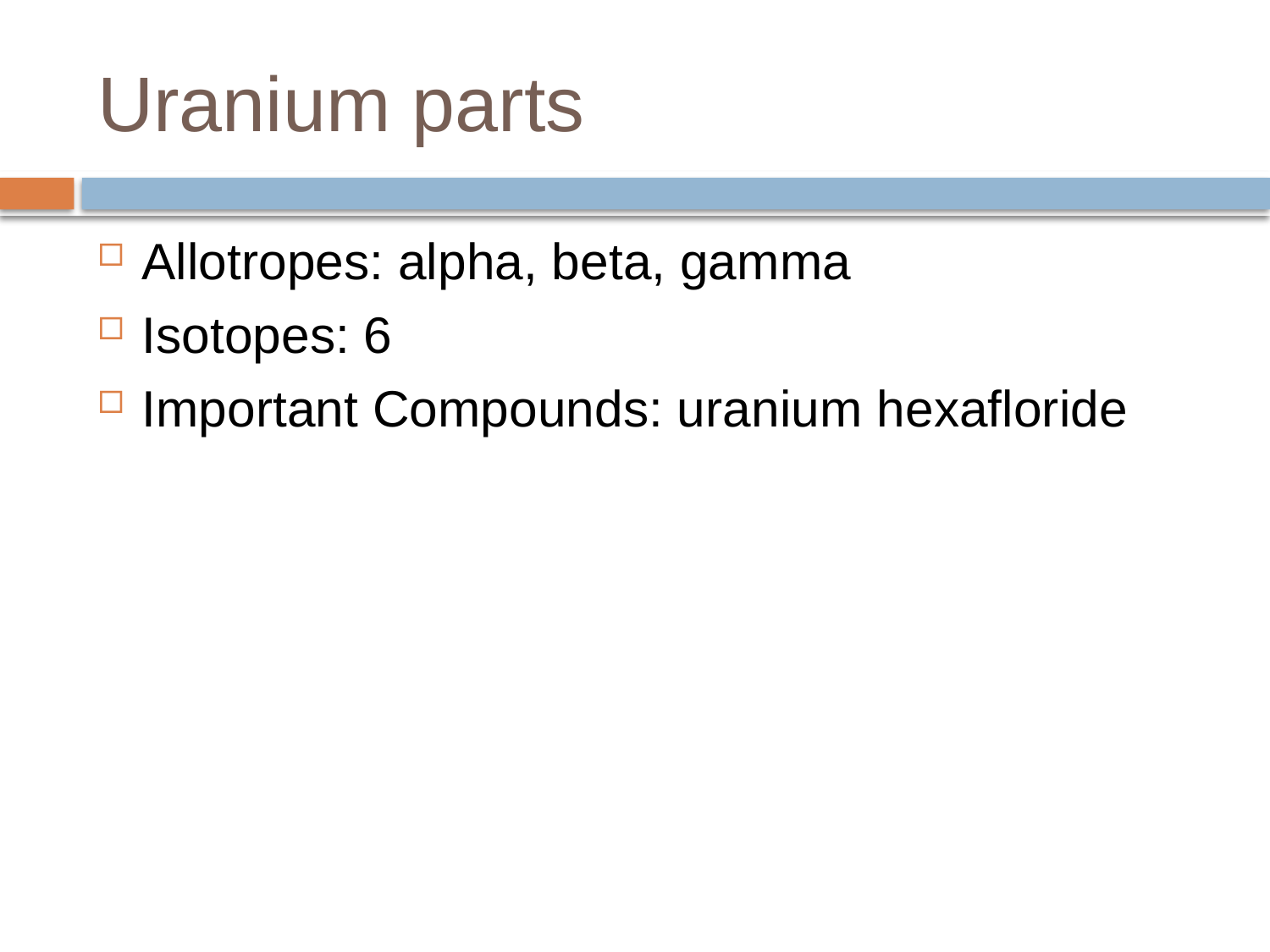

# Uranium parts
Allotropes: alpha, beta, gamma
Isotopes: 6
Important Compounds: uranium hexafloride